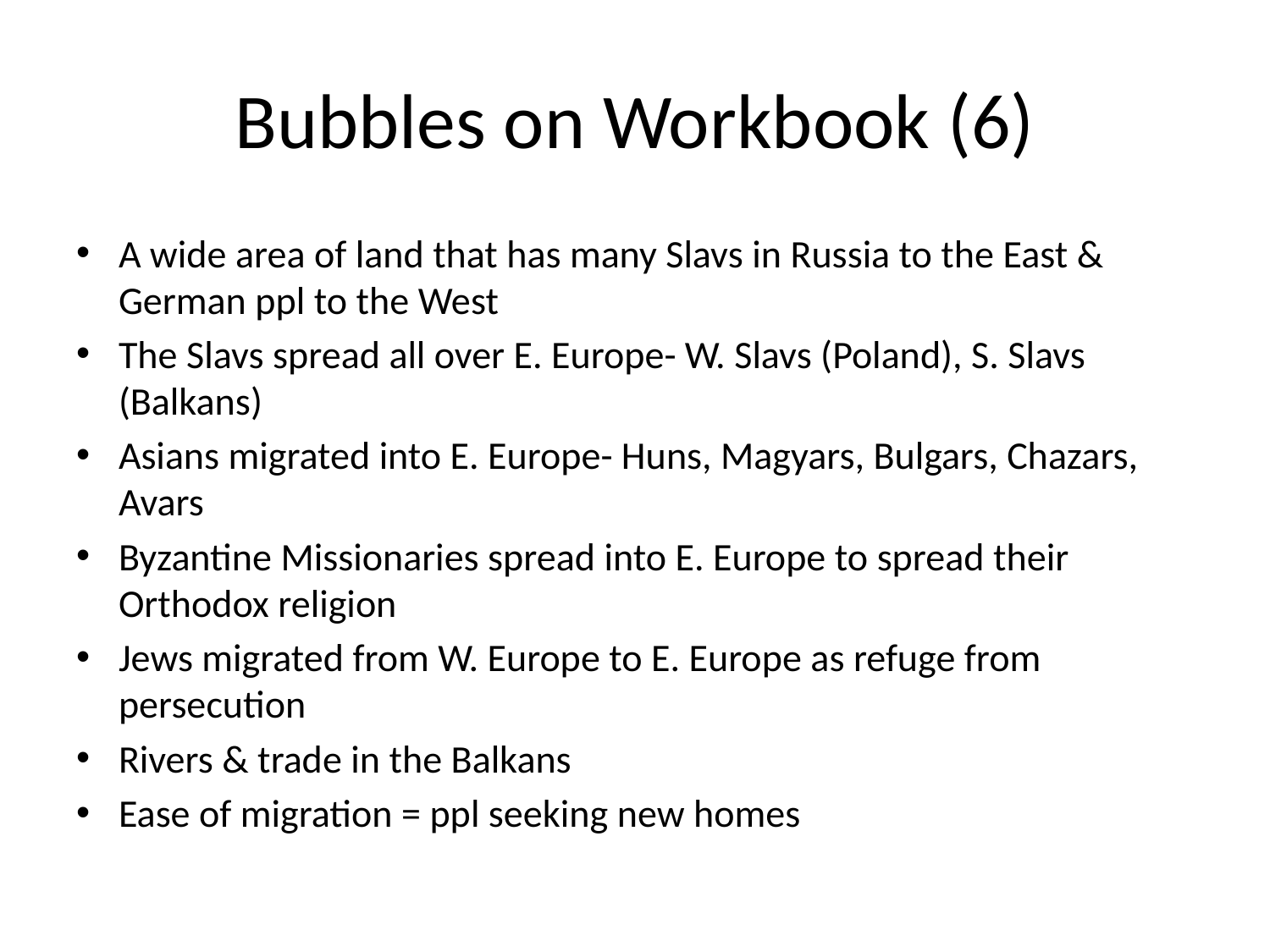

# Bubbles on Workbook (6)
A wide area of land that has many Slavs in Russia to the East & German ppl to the West
The Slavs spread all over E. Europe- W. Slavs (Poland), S. Slavs (Balkans)
Asians migrated into E. Europe- Huns, Magyars, Bulgars, Chazars, Avars
Byzantine Missionaries spread into E. Europe to spread their Orthodox religion
Jews migrated from W. Europe to E. Europe as refuge from persecution
Rivers & trade in the Balkans
Ease of migration = ppl seeking new homes